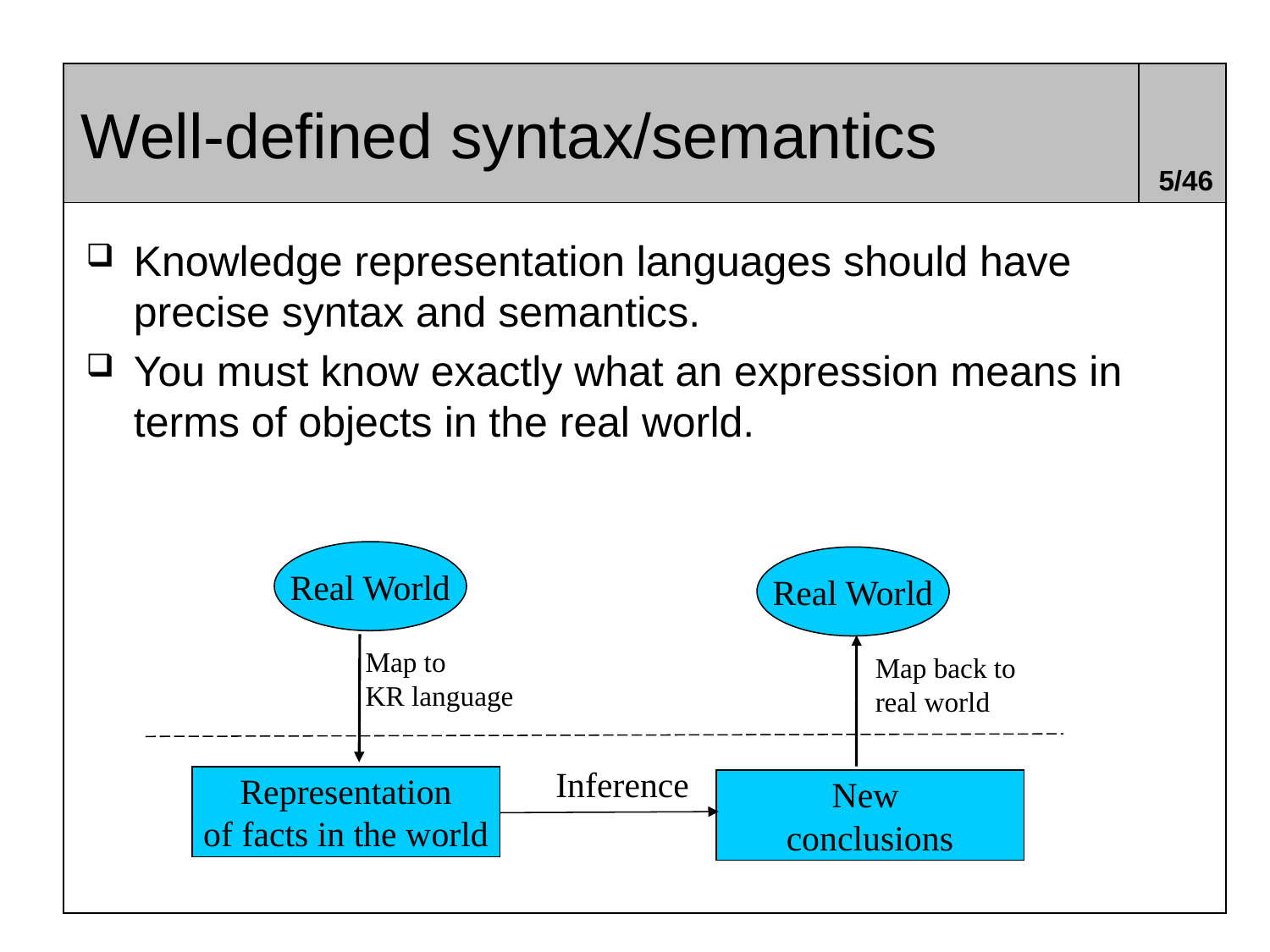

# Well-defined syntax/semantics
5/46
Knowledge representation languages should have precise syntax and semantics.
You must know exactly what an expression means in terms of objects in the real world.

Real World
Real World

Map to
KR language
Map back to
real world

Inference
Representation
of facts in the world
New
conclusions